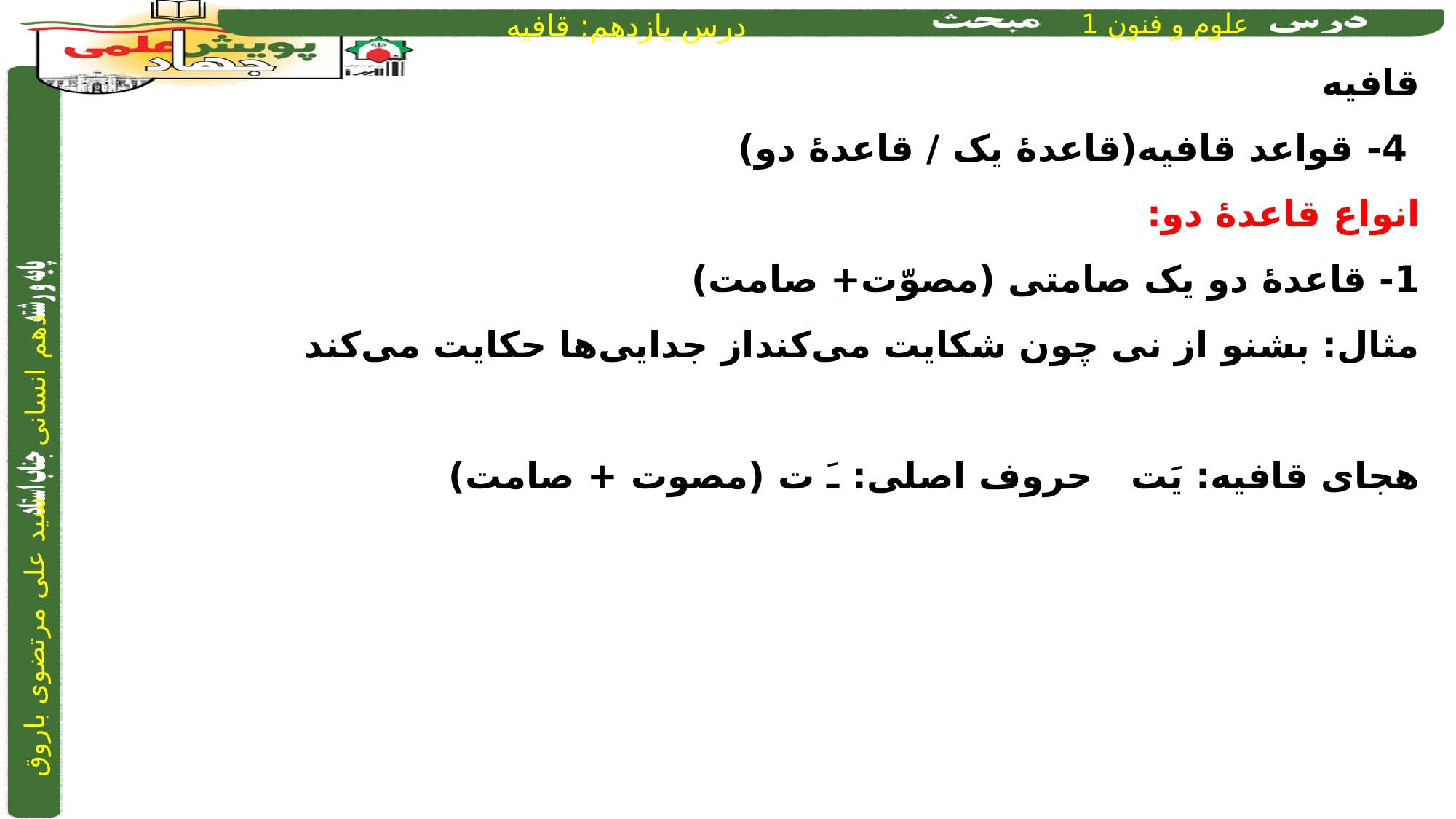

قافیه
 4- قواعد قافیه(قاعدۀ یک / قاعدۀ دو)
انواع قاعدۀ دو:
1- قاعدۀ دو یک صامتی (مصوّت+ صامت)
مثال: بشنو از نی چون شکایت می‌کند	از جدایی‌ها حکایت می‌کند

هجای قافیه: یَت		حروف اصلی: ـَ ت (مصوت + صامت)